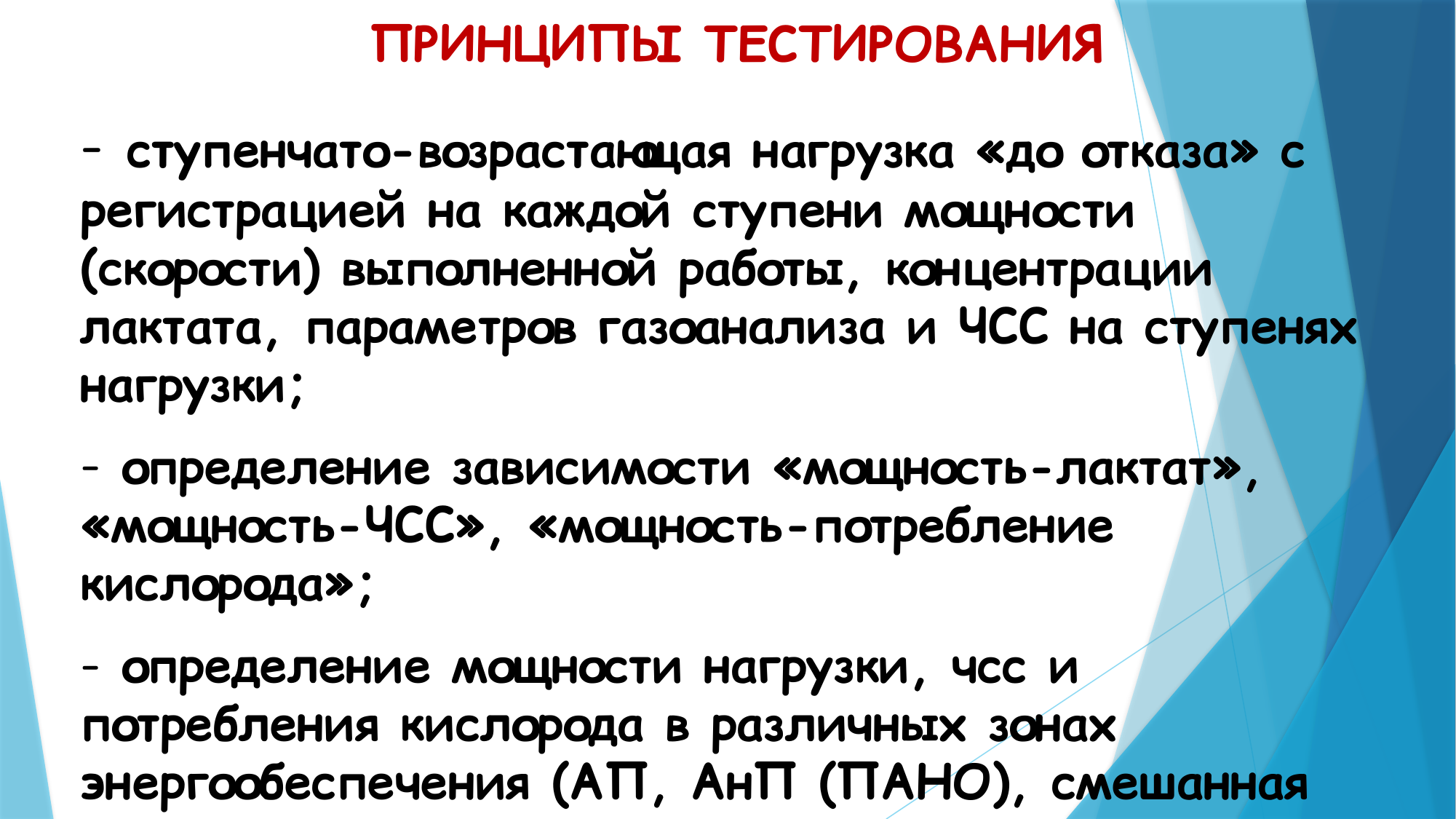

ПРИНЦИПЫ ТЕСТИРОВАНИЯ
 ступенчато-возрастающая нагрузка «до отказа» с регистрацией на каждой ступени мощности (скорости) выполненной работы, концентрации лактата, параметров газоанализа и ЧСС на ступенях нагрузки;
 определение зависимости «мощность-лактат», «мощность-ЧСС», «мощность-потребление кислорода»;
 определение мощности нагрузки, чсс и потребления кислорода в различных зонах энергообеспечения (АП, АнП (ПАНО), смешанная зона энергообеспечения, максимальные показатели).